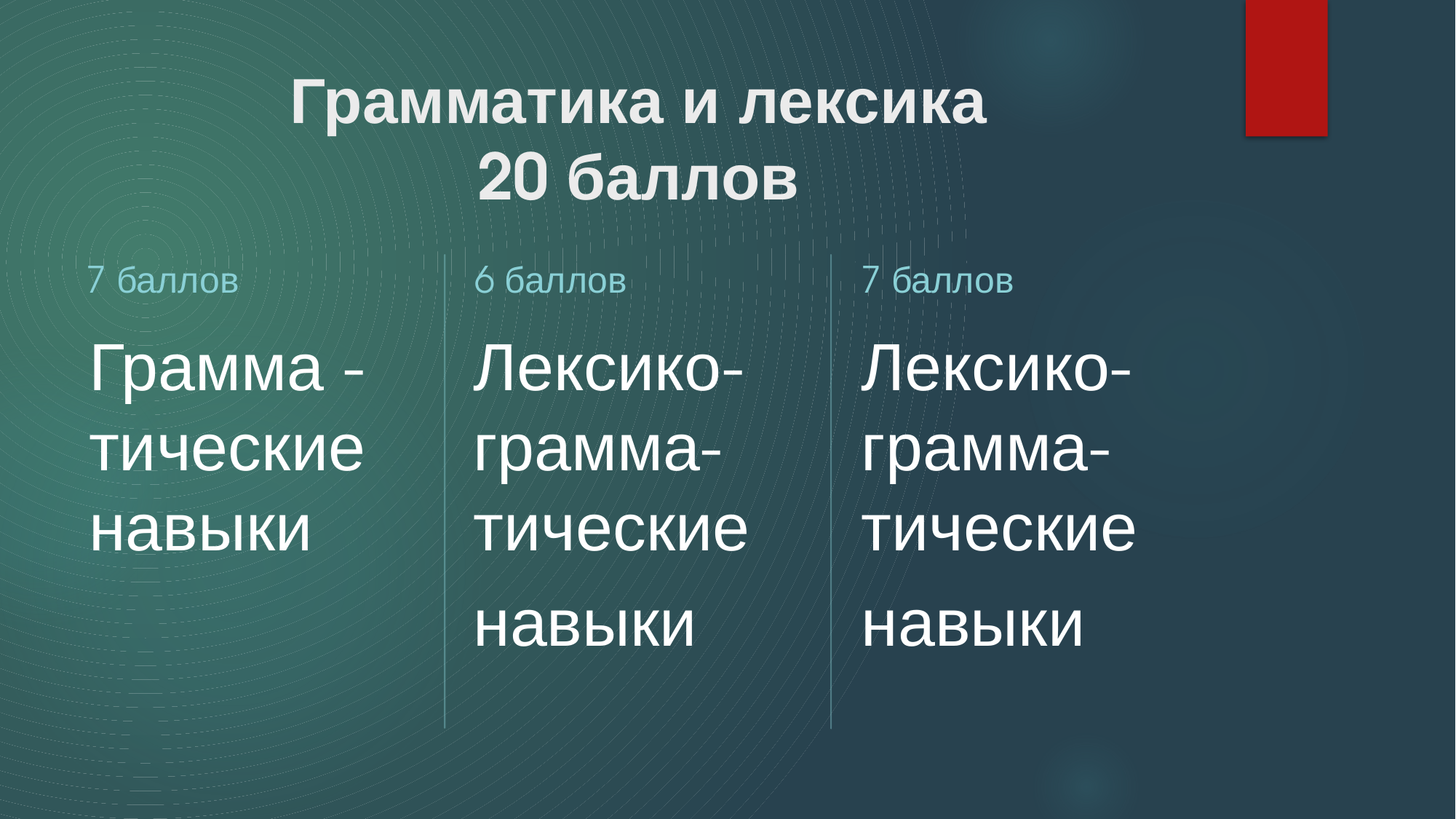

# Грамматика и лексика 20 баллов
7 баллов
6 баллов
7 баллов
Грамма - тические навыки
Лексико-грамма-тические
навыки
Лексико-грамма-тические
навыки